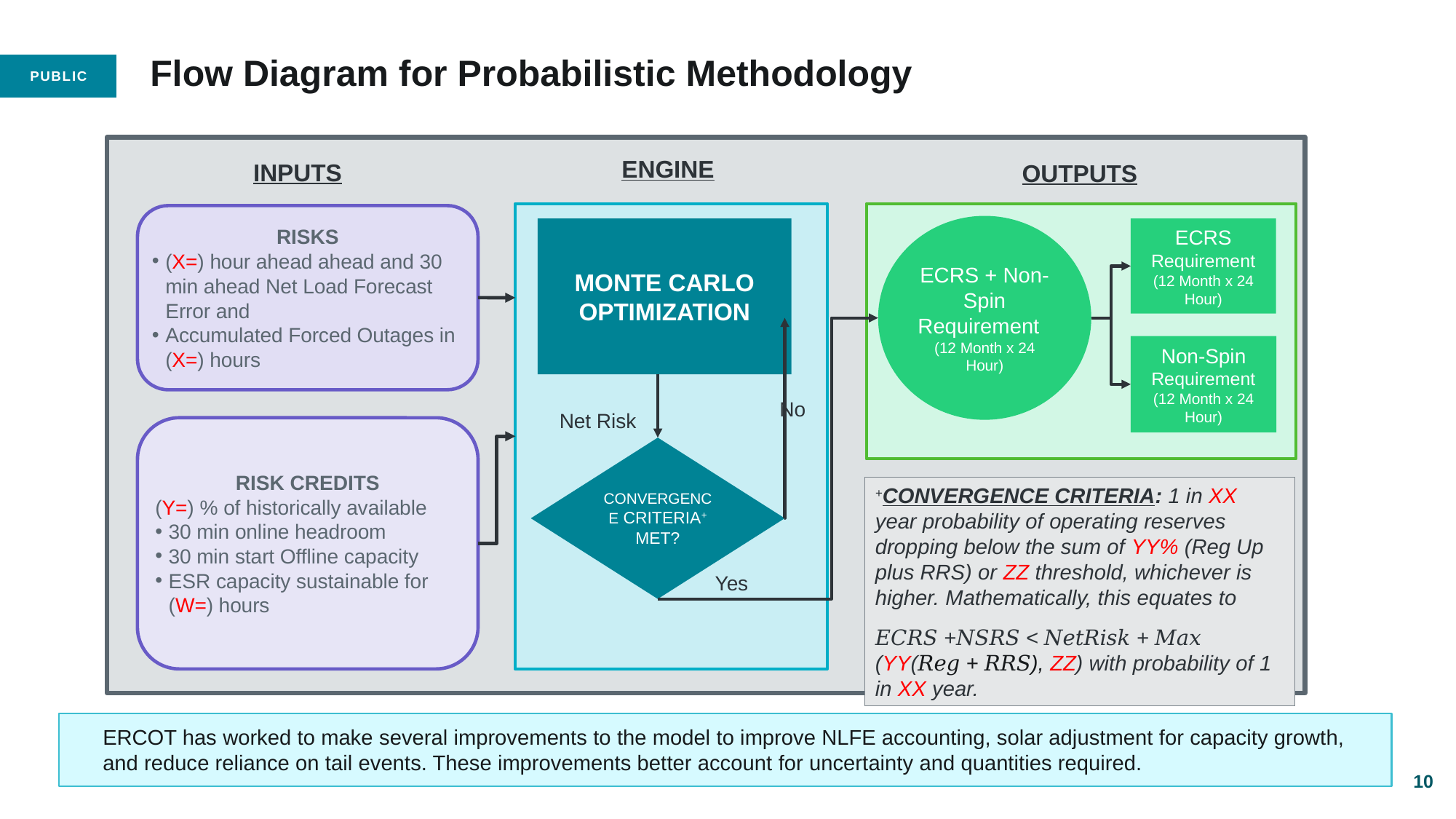

# Flow Diagram for Probabilistic Methodology

ENGINE
INPUTS
OUTPUTS

Risks
(X=) hour ahead ahead and 30 min ahead Net Load Forecast Error and
Accumulated Forced Outages in (X=) hours
ECRS + Non-Spin
Requirement
(12 Month x 24 Hour)
Monte Carlo Optimization
ECRS Requirement
(12 Month x 24 Hour)
Non-Spin Requirement
(12 Month x 24 Hour)
No
Net Risk
Risk Credits
(Y=) % of historically available
30 min online headroom
30 min start Offline capacity
ESR capacity sustainable for (W=) hours
Convergence Criteria+ Met?
+Convergence Criteria: 1 in XX year probability of operating reserves  dropping below the sum of YY% (Reg Up plus RRS) or ZZ threshold, whichever is higher. Mathematically, this equates to

𝐸𝐶𝑅𝑆 +𝑁𝑆𝑅𝑆 < 𝑁𝑒𝑡𝑅𝑖𝑠𝑘 + 𝑀𝑎𝑥 (YY(𝑅𝑒𝑔 + 𝑅𝑅𝑆), ZZ) with probability of 1 in XX year.
Yes

ERCOT has worked to make several improvements to the model to improve NLFE accounting, solar adjustment for capacity growth, and reduce reliance on tail events. These improvements better account for uncertainty and quantities required.
10